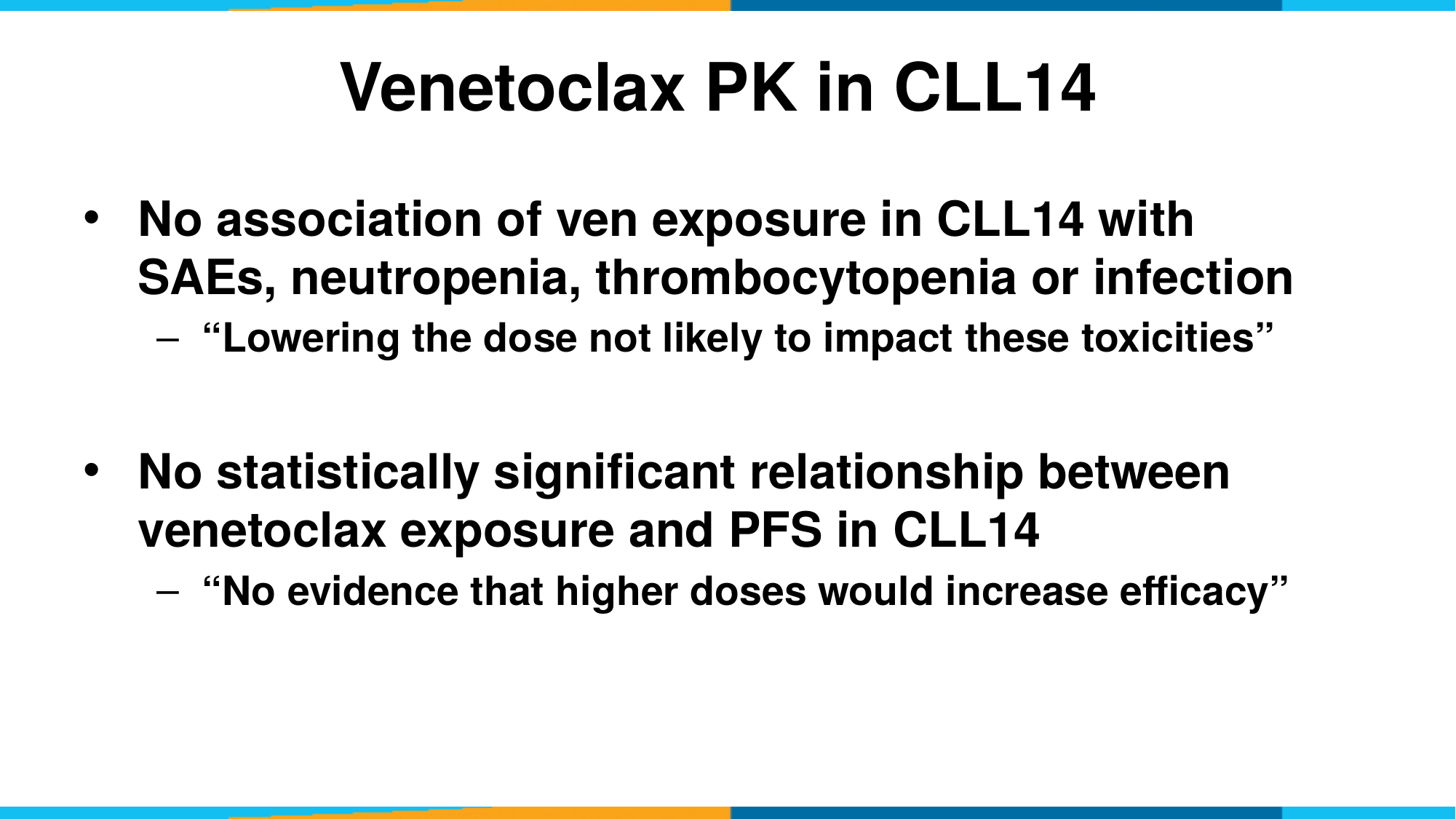

# Venetoclax PK in CLL14
No association of ven exposure in CLL14 with SAEs, neutropenia, thrombocytopenia or infection
“Lowering the dose not likely to impact these toxicities”

No statistically significant relationship between venetoclax exposure and PFS in CLL14
“No evidence that higher doses would increase efficacy”